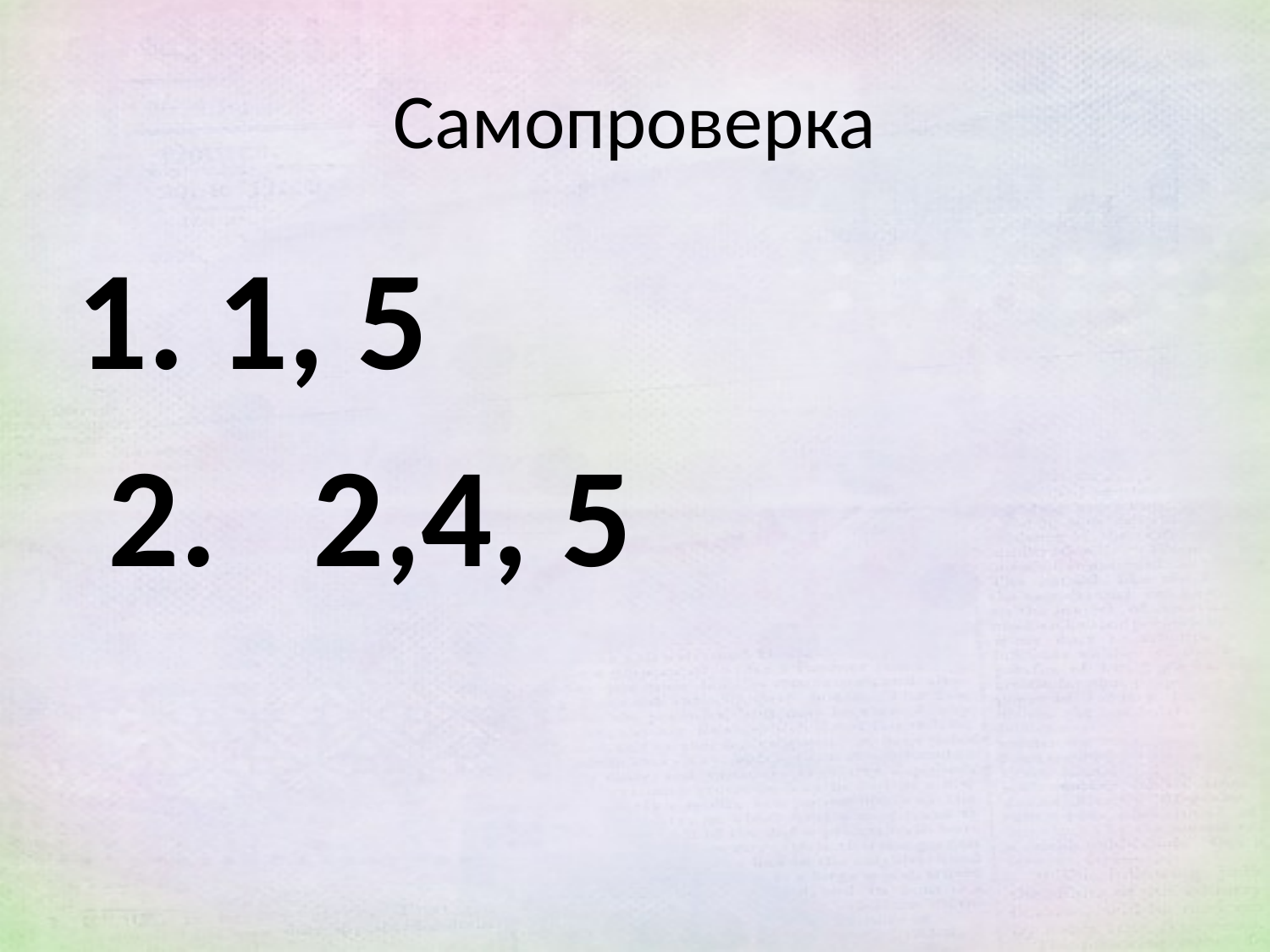

# Самопроверка
1. 1, 5
 2.   2,4, 5